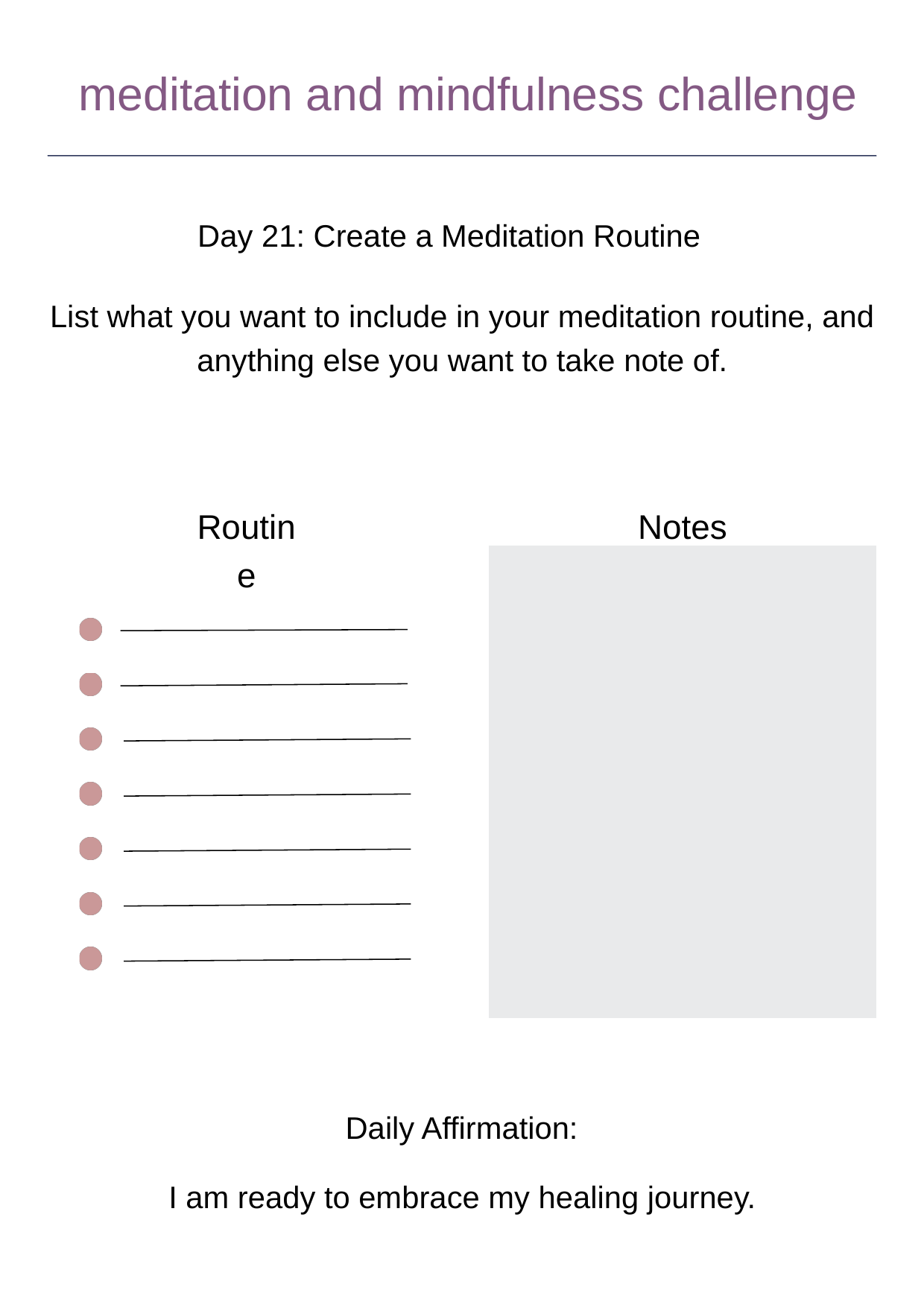

meditation and mindfulness challenge

Day 21: Create a Meditation Routine
List what you want to include in your meditation routine, and anything else you want to take note of.
Routine
Notes

Daily Affirmation:
I am ready to embrace my healing journey.